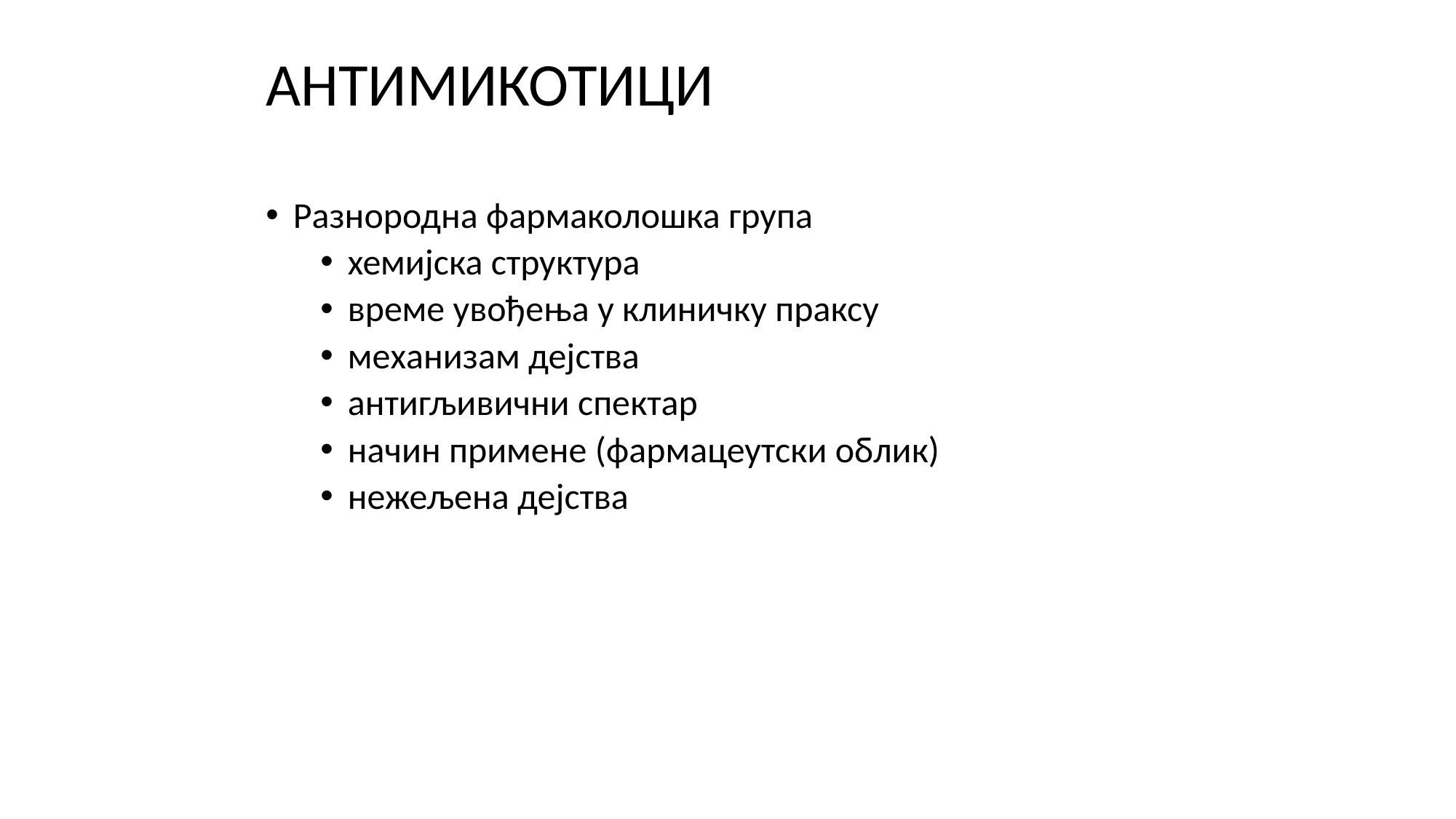

# АНТИМИКОТИЦИ
Разнородна фармаколошка група
хемијска структура
време увођења у клиничку праксу
механизам дејства
антигљивични спектар
начин примене (фармацеутски облик)
нежељена дејства